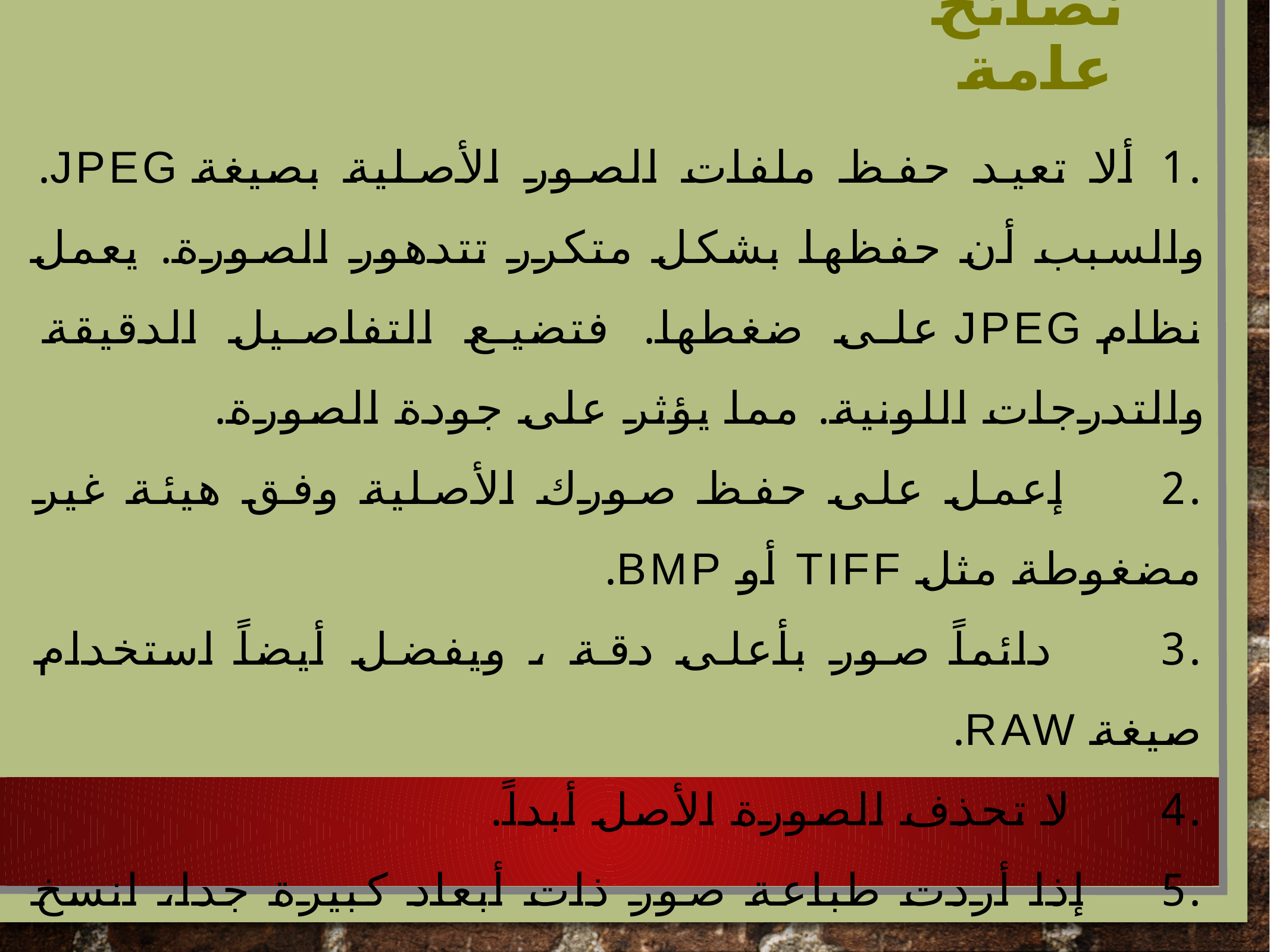

# نصائح عامة
.1 ألا تعيد حفظ ملفات الصور الأصلية بصيغة JPEG. والسبب أن حفظها بشكل متكرر تتدهور الصورة. يعمل نظام JPEG على ضغطها. فتضيع التفاصيل الدقيقة والتدرجات اللونية. مما يؤثر على جودة الصورة.
.2      إعمل على حفظ صورك الأصلية وفق هيئة غير مضغوطة مثل TIFF أو BMP.
.3       دائماً صور بأعلى دقة ، ويفضل أيضاً استخدام صيغة RAW.
.4      لا تحذف الصورة الأصل أبداً.
.5     إذا أردت طباعة صور ذات أبعاد كبيرة جدا، انسخ الصور على صيغة TIFF.